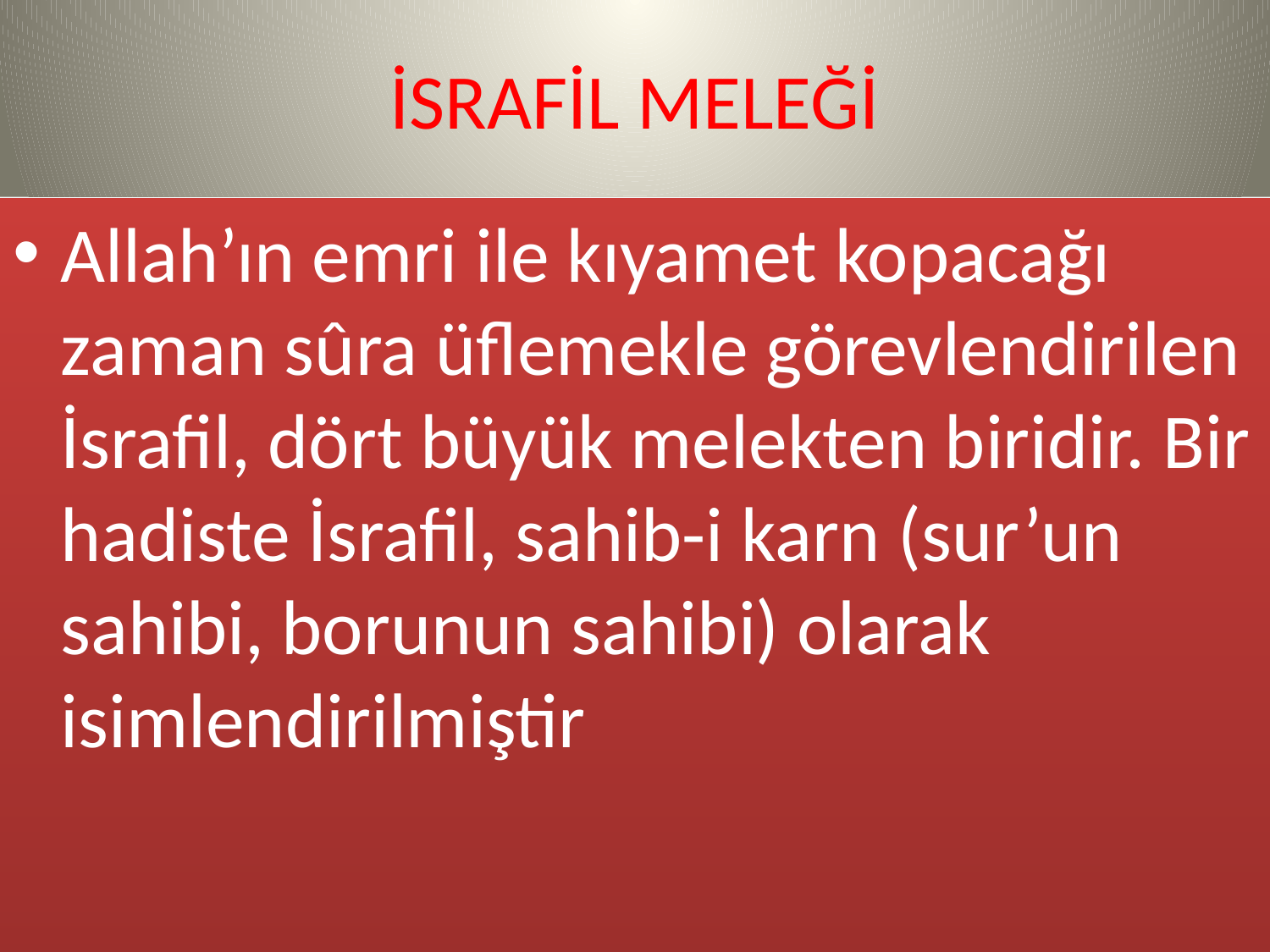

# İSRAFİL MELEĞİ
Allah’ın emri ile kıyamet kopacağı zaman sûra üflemekle görevlendirilen İsrafil, dört büyük melekten biridir. Bir hadiste İsrafil, sahib-i karn (sur’un sahibi, borunun sahibi) olarak isimlendirilmiştir